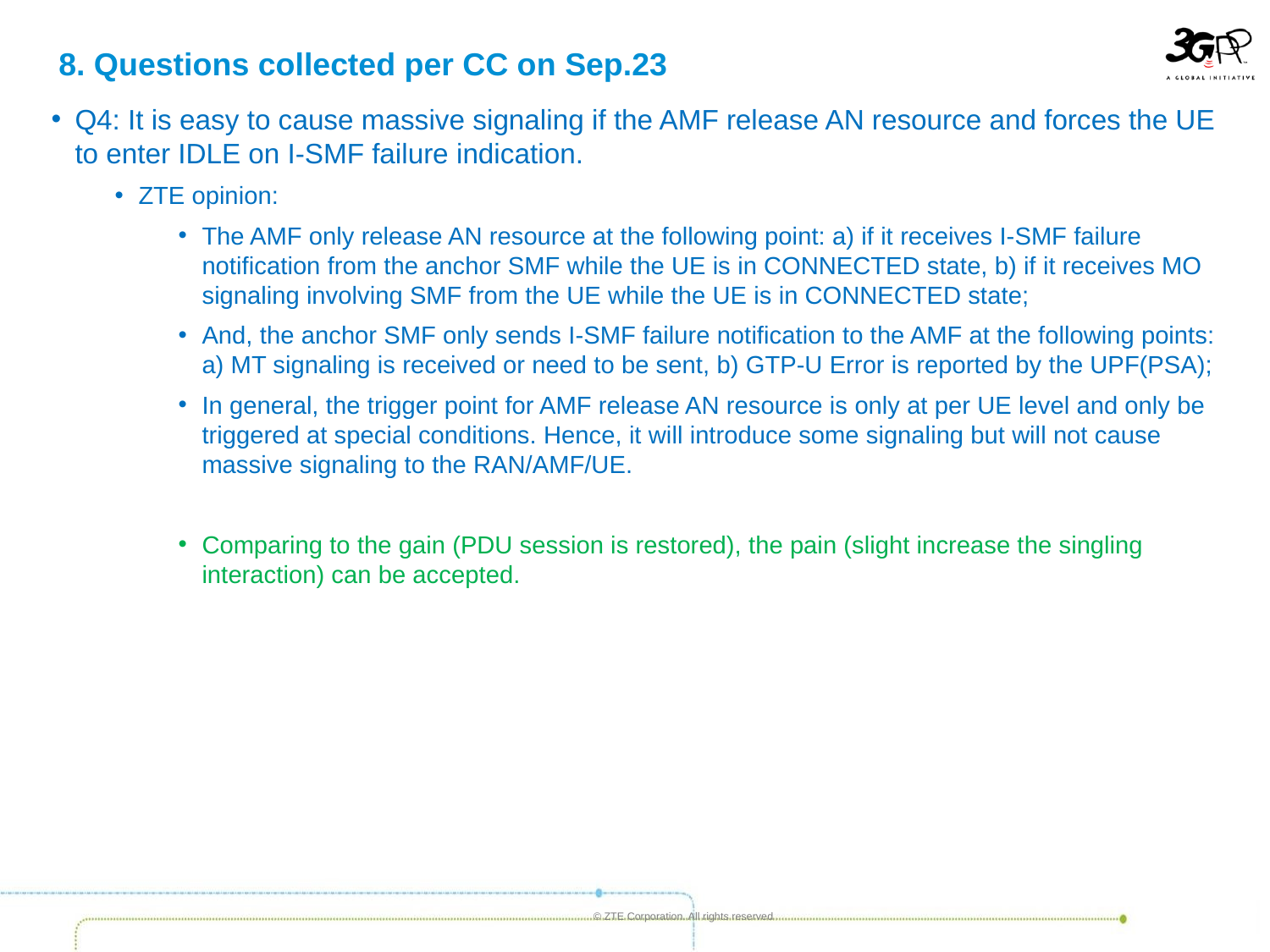

# 8. Questions collected per CC on Sep.23
Q4: It is easy to cause massive signaling if the AMF release AN resource and forces the UE to enter IDLE on I-SMF failure indication.
ZTE opinion:
The AMF only release AN resource at the following point: a) if it receives I-SMF failure notification from the anchor SMF while the UE is in CONNECTED state, b) if it receives MO signaling involving SMF from the UE while the UE is in CONNECTED state;
And, the anchor SMF only sends I-SMF failure notification to the AMF at the following points: a) MT signaling is received or need to be sent, b) GTP-U Error is reported by the UPF(PSA);
In general, the trigger point for AMF release AN resource is only at per UE level and only be triggered at special conditions. Hence, it will introduce some signaling but will not cause massive signaling to the RAN/AMF/UE.

Comparing to the gain (PDU session is restored), the pain (slight increase the singling interaction) can be accepted.